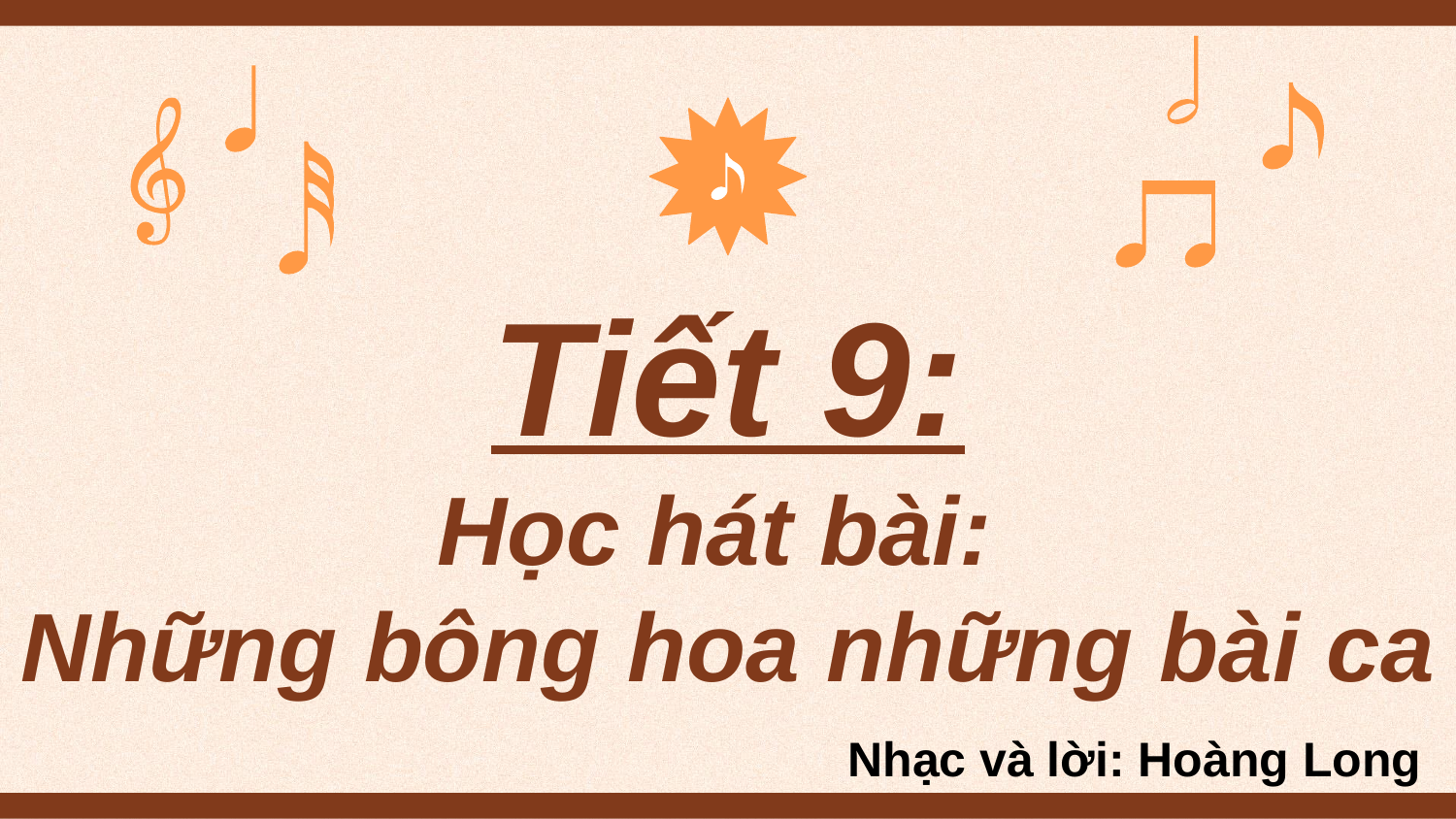

# Tiết 9: Học hát bài: Những bông hoa những bài ca
Nhạc và lời: Hoàng Long